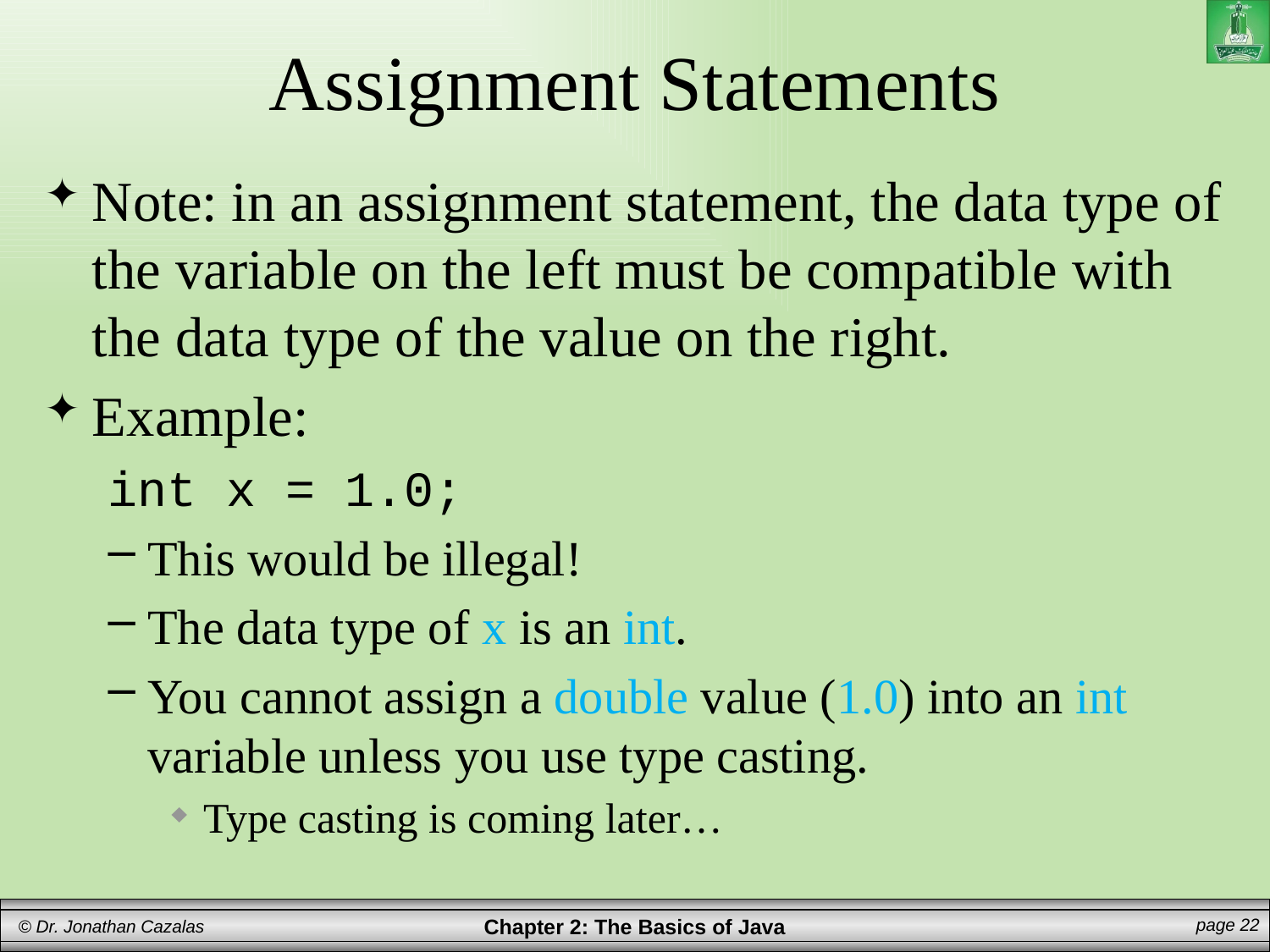

# Assignment Statements
Note: in an assignment statement, the data type of the variable on the left must be compatible with the data type of the value on the right.
Example:
int x = 1.0;
This would be illegal!
The data type of x is an int.
You cannot assign a double value (1.0) into an int variable unless you use type casting.
Type casting is coming later…